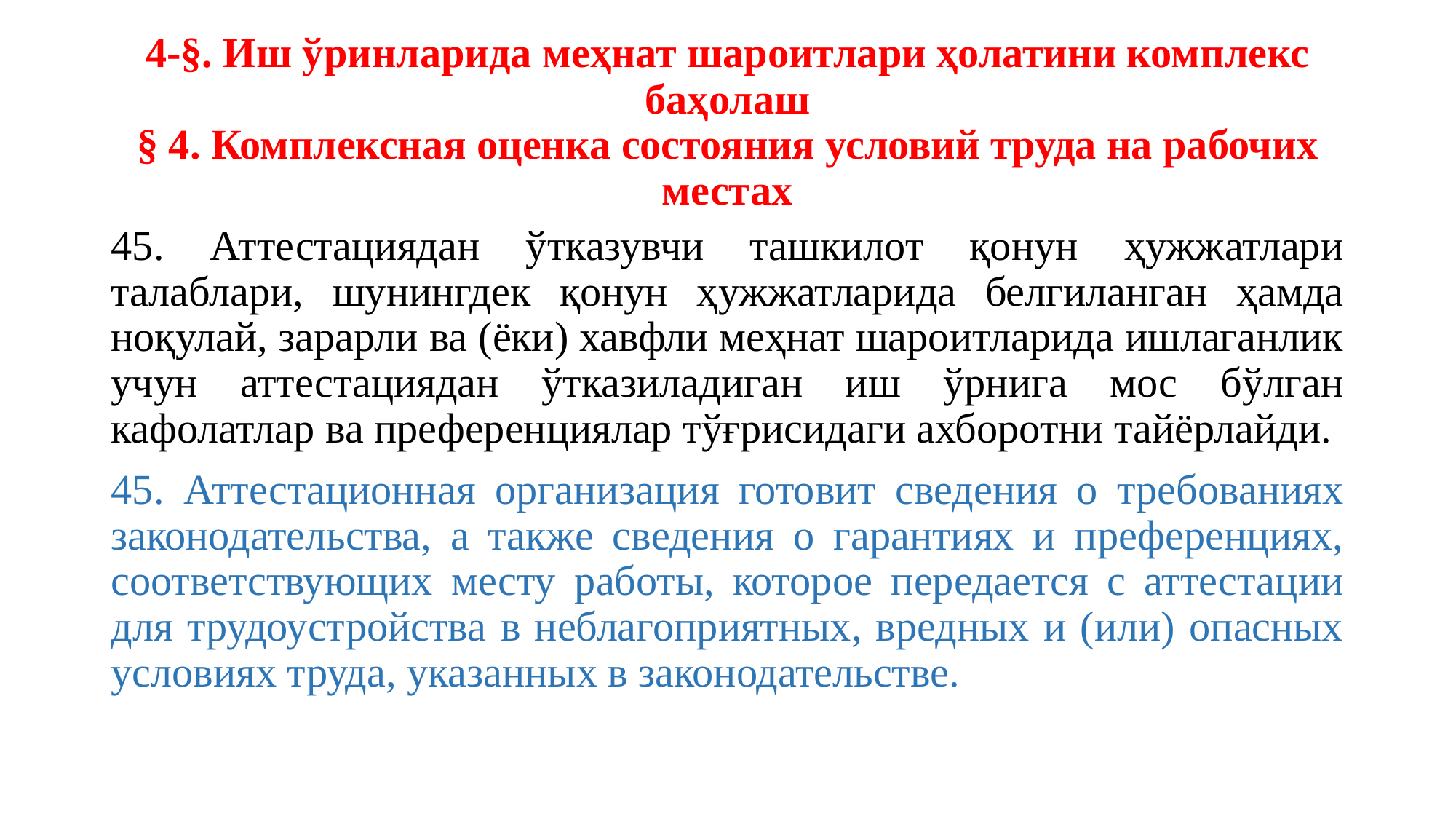

# 4-§. Иш ўринларида меҳнат шароитлари ҳолатини комплекс баҳолаш § 4. Комплексная оценка состояния условий труда на рабочих местах
45. Аттестациядан ўтказувчи ташкилот қонун ҳужжатлари талаблари, шунингдек қонун ҳужжатларида белгиланган ҳамда ноқулай, зарарли ва (ёки) хавфли меҳнат шароитларида ишлаганлик учун аттестациядан ўтказиладиган иш ўрнига мос бўлган кафолатлар ва преференциялар тўғрисидаги ахборотни тайёрлайди.
45. Аттестационная организация готовит сведения о требованиях законодательства, а также сведения о гарантиях и преференциях, соответствующих месту работы, которое передается с аттестации для трудоустройства в неблагоприятных, вредных и (или) опасных условиях труда, указанных в законодательстве.